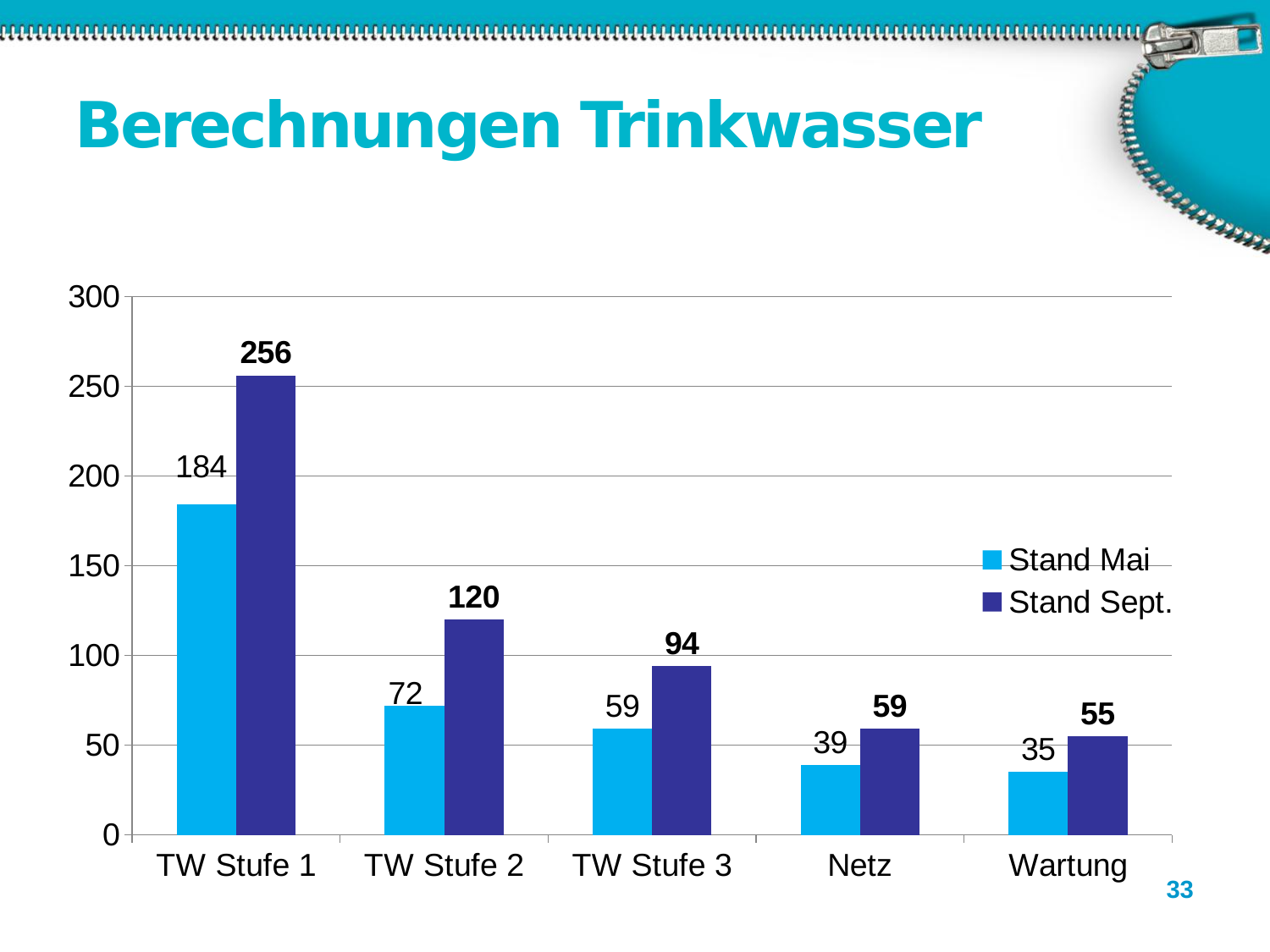

# Berechnungen Trinkwasser

### Chart

| Category | Stand Mai | Stand Sept. |
|---|---|---|
| TW Stufe 1 | 184.0 | 256.0 |
| TW Stufe 2 | 72.0 | 120.0 |
| TW Stufe 3 | 59.0 | 94.0 |
| Netz | 39.0 | 59.0 |
| Wartung | 35.0 | 55.0 |
33